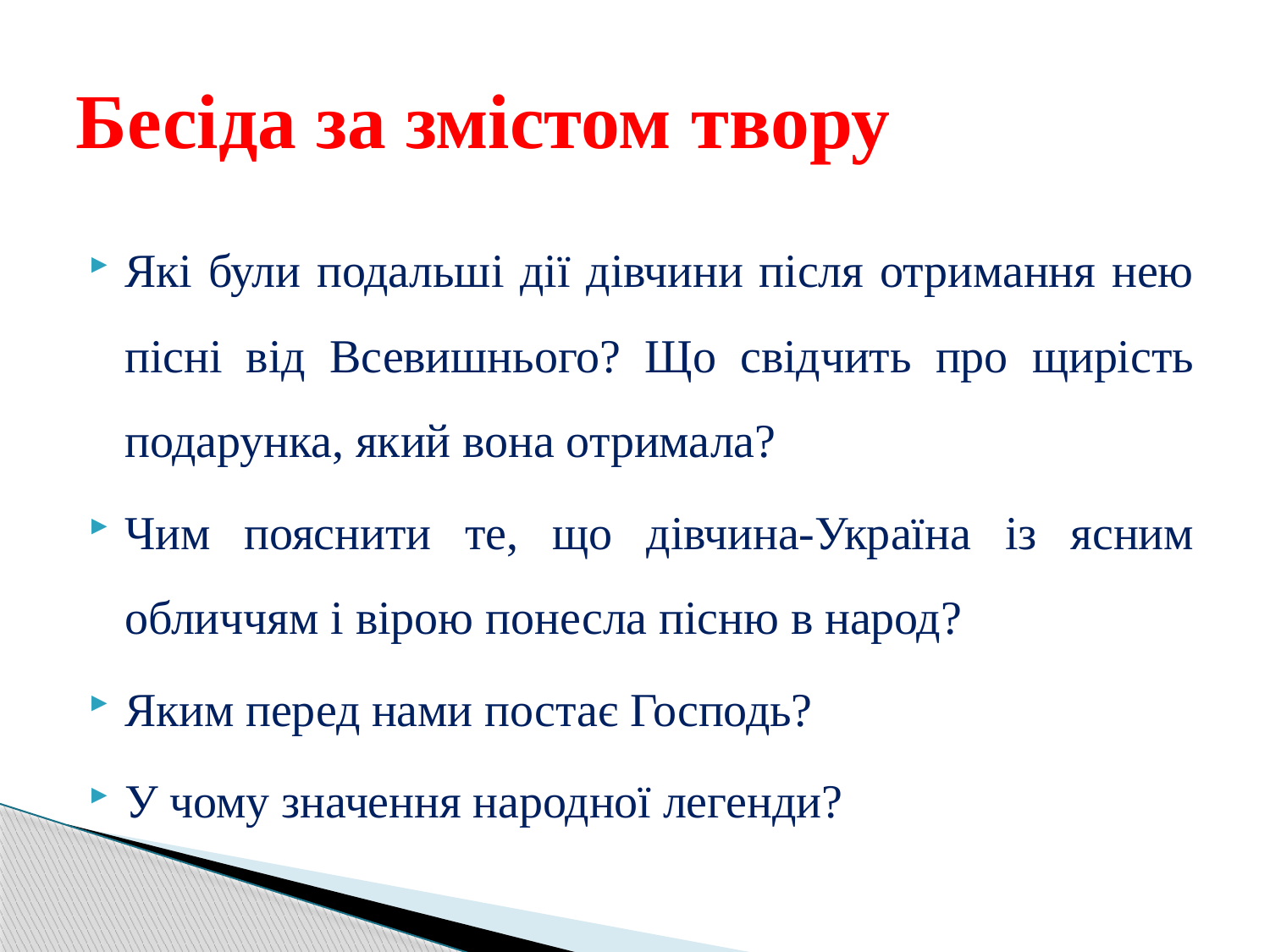

# Бесіда за змістом твору
Які були подальші дії дівчини після отримання нею пісні від Всевишнього? Що свідчить про щирість подарунка, який вона отримала?
Чим пояснити те, що дівчина-Україна із ясним обличчям і вірою понесла пісню в народ?
Яким перед нами постає Господь?
У чому значення народної легенди?